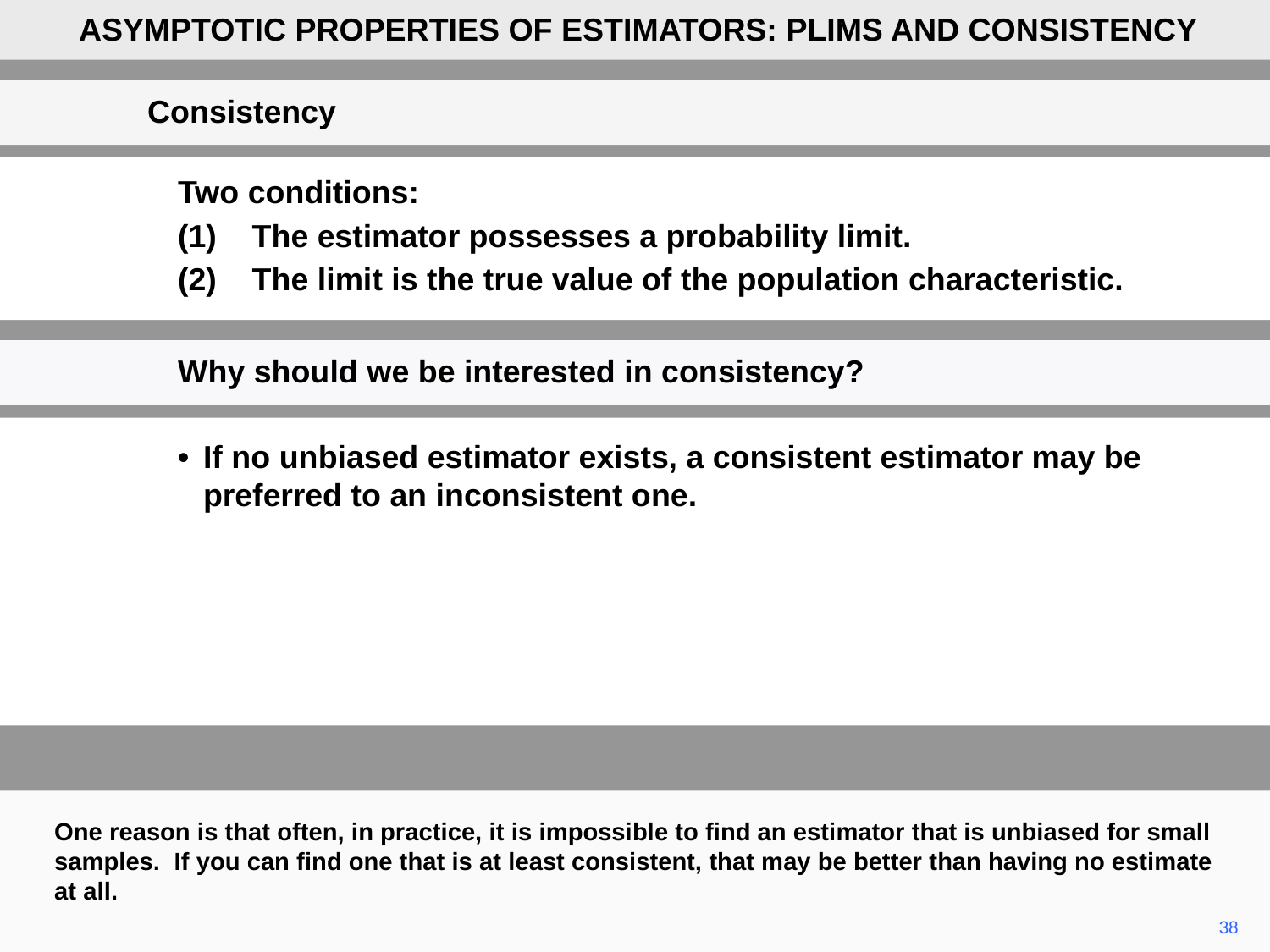

ASYMPTOTIC PROPERTIES OF ESTIMATORS: PLIMS AND CONSISTENCY

Consistency

Two conditions:
(1)	The estimator possesses a probability limit.
(2)	The limit is the true value of the population characteristic.

Why should we be interested in consistency?

•	If no unbiased estimator exists, a consistent estimator may be preferred to an inconsistent one.

One reason is that often, in practice, it is impossible to find an estimator that is unbiased for small samples.  If you can find one that is at least consistent, that may be better than having no estimate at all.
38